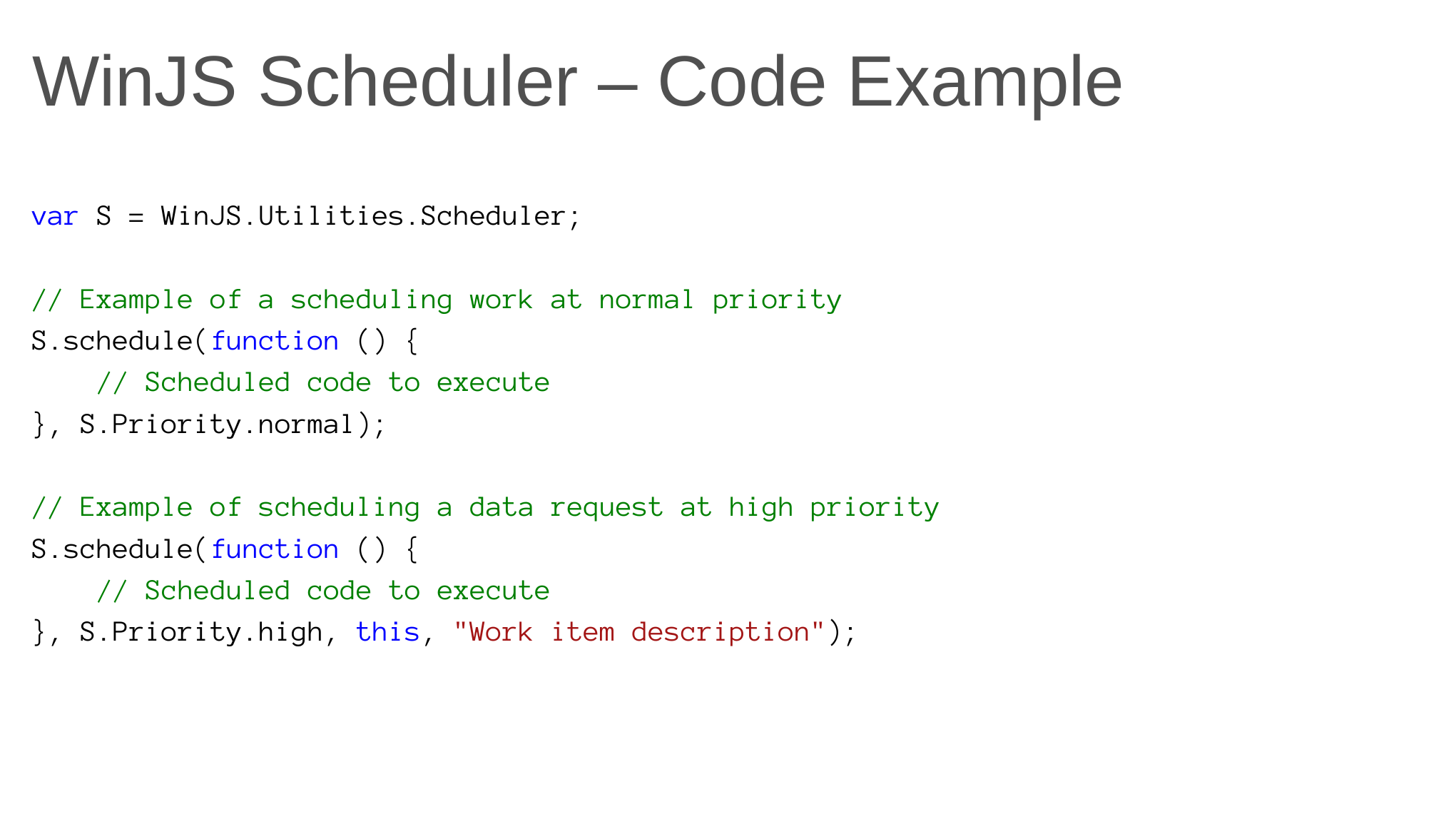

# WinJS Scheduler – Code Example
var S = WinJS.Utilities.Scheduler;

// Example of a scheduling work at normal priority
S.schedule(function () {
    // Scheduled code to execute
}, S.Priority.normal);

// Example of scheduling a data request at high priority
S.schedule(function () {
    // Scheduled code to execute
}, S.Priority.high, this, "Work item description");